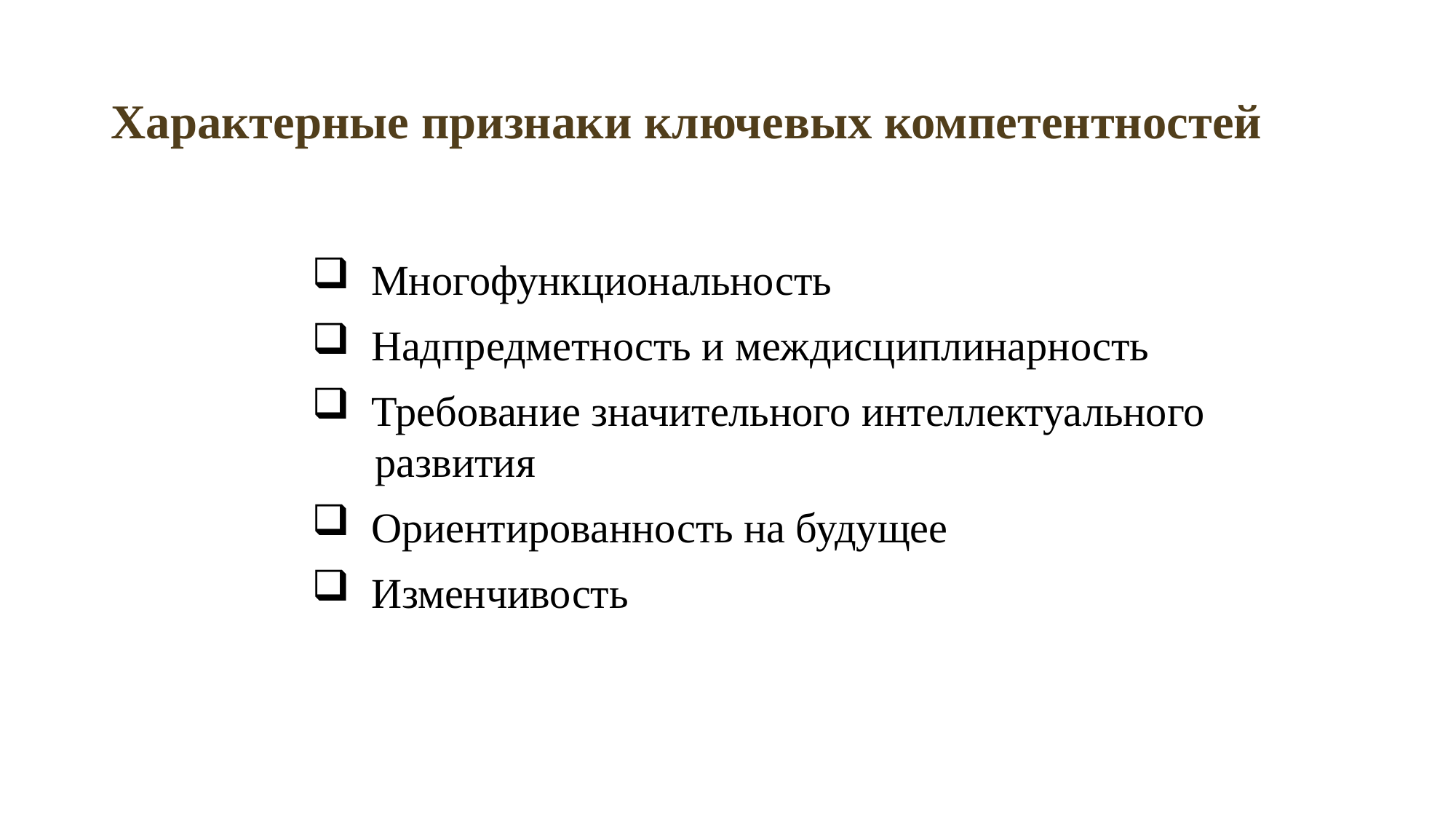

# Характерные признаки ключевых компетентностей
  Многофункциональность

  Надпредметность и междисциплинарность

  Требование значительного интеллектуального
      развития

  Ориентированность на будущее

  Изменчивость